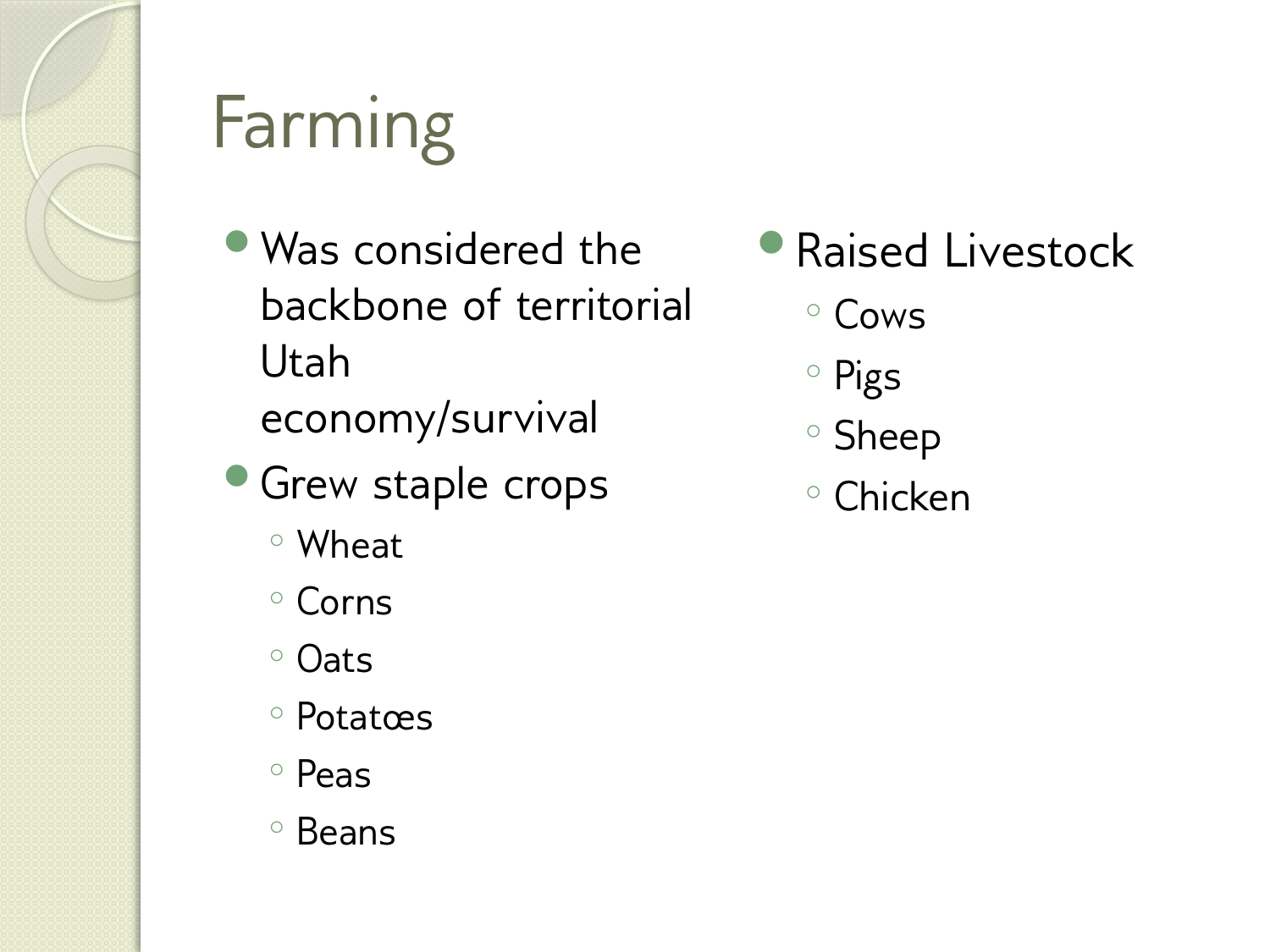

# Farming
Was considered the backbone of territorial Utah economy/survival
Grew staple crops
Wheat
Corns
Oats
Potatoes
Peas
Beans

Raised Livestock
Cows
Pigs
Sheep
Chicken